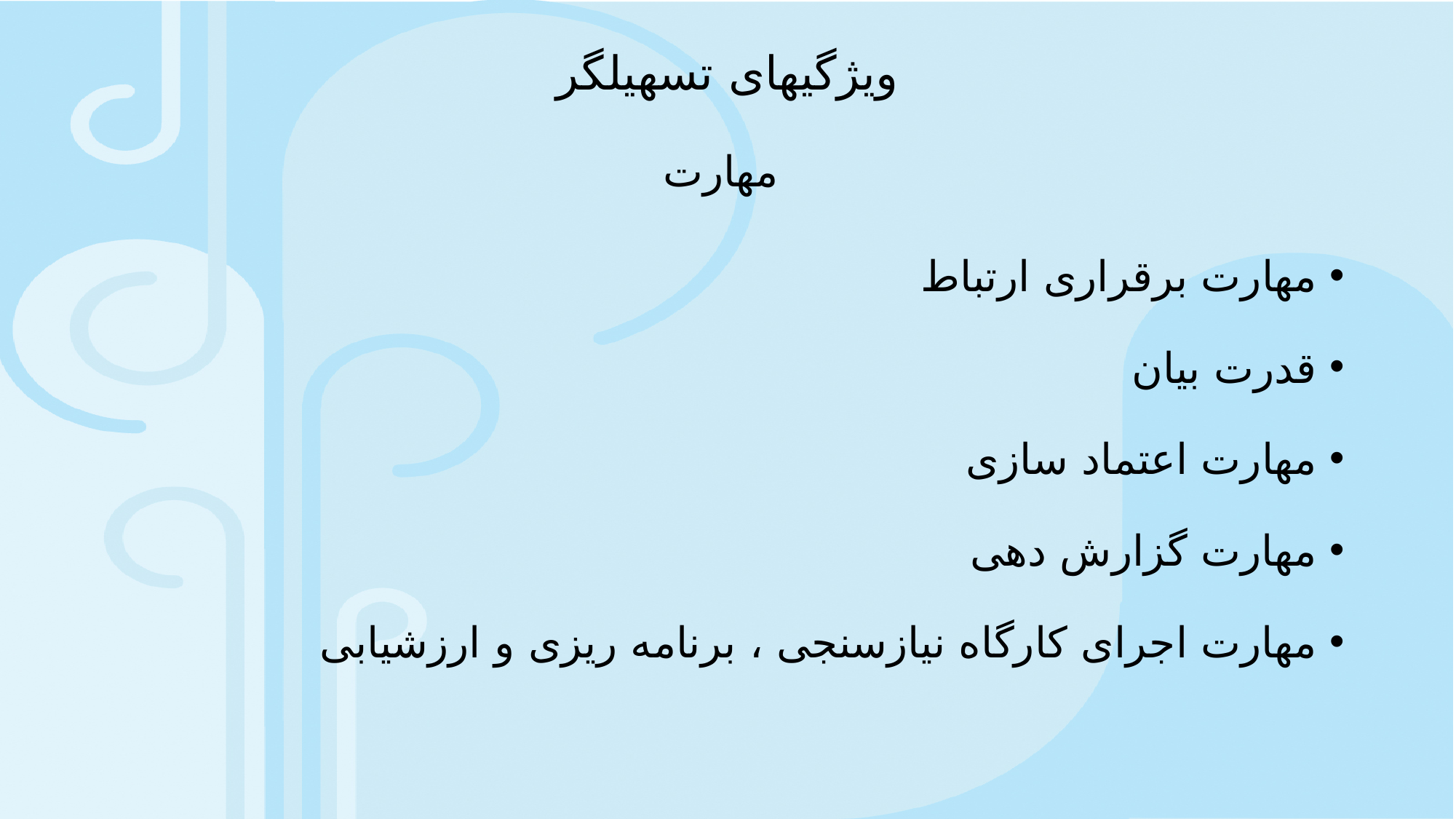

# ویژگیهای تسهیلگر مهارت
مهارت برقراری ارتباط
قدرت بیان
مهارت اعتماد سازی
مهارت گزارش دهی
مهارت اجرای کارگاه نیازسنجی ، برنامه ریزی و ارزشیابی